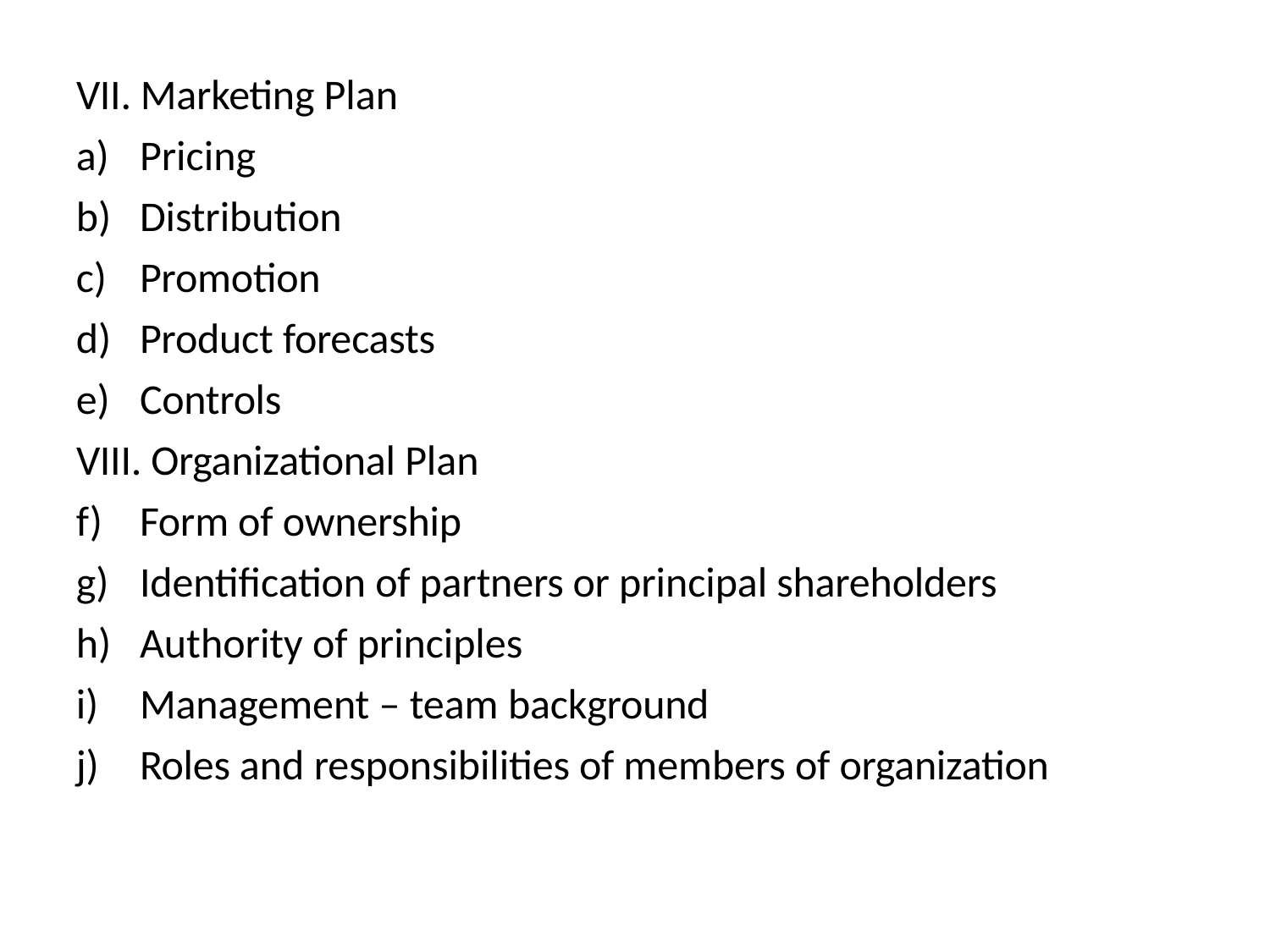

VII. Marketing Plan
Pricing
Distribution
Promotion
Product forecasts
Controls
VIII. Organizational Plan
Form of ownership
Identification of partners or principal shareholders
Authority of principles
Management – team background
Roles and responsibilities of members of organization